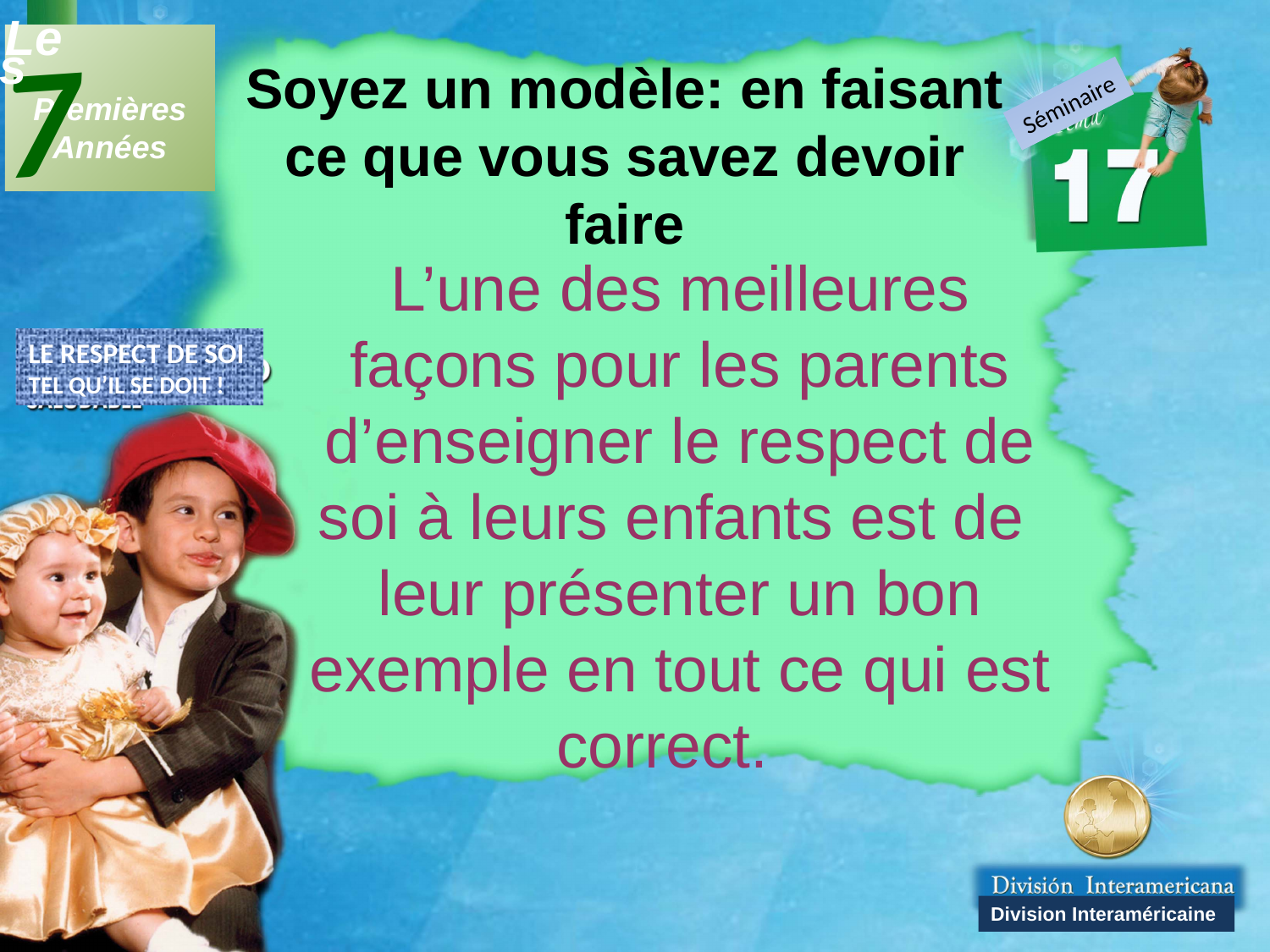

7
Les
         Premières
Années
Soyez un modèle: en faisant ce que vous savez devoir faire
Séminaire
L’une des meilleures façons pour les parents d’enseigner le respect de soi à leurs enfants est de  leur présenter un bon exemple en tout ce qui est correct.
LE RESPECT DE SOI
TEL QU’IL SE DOIT !
Division Interaméricaine